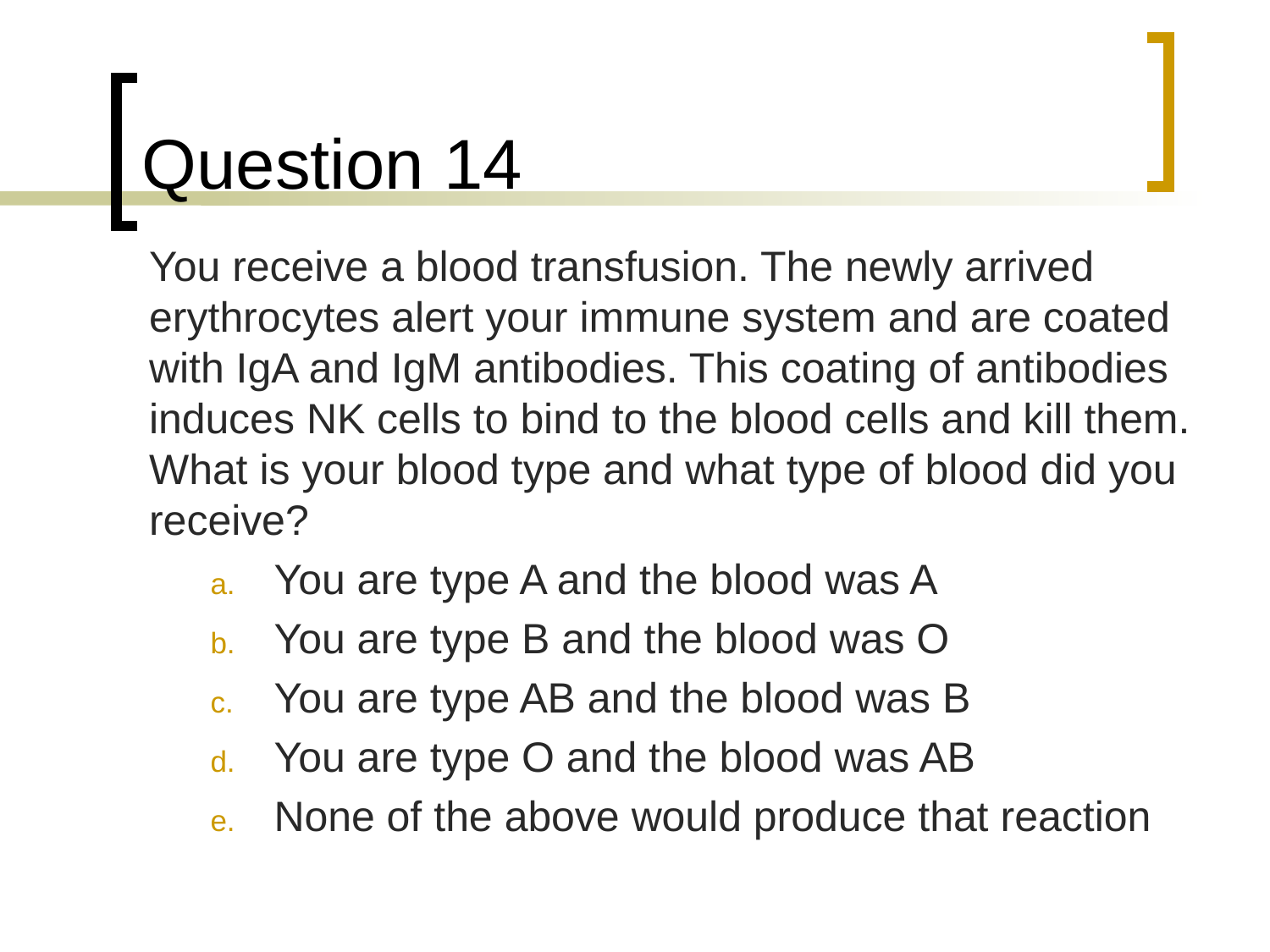

# Question 14
	You receive a blood transfusion. The newly arrived erythrocytes alert your immune system and are coated with IgA and IgM antibodies. This coating of antibodies induces NK cells to bind to the blood cells and kill them. What is your blood type and what type of blood did you receive?
You are type A and the blood was A
You are type B and the blood was O
You are type AB and the blood was B
You are type O and the blood was AB
None of the above would produce that reaction